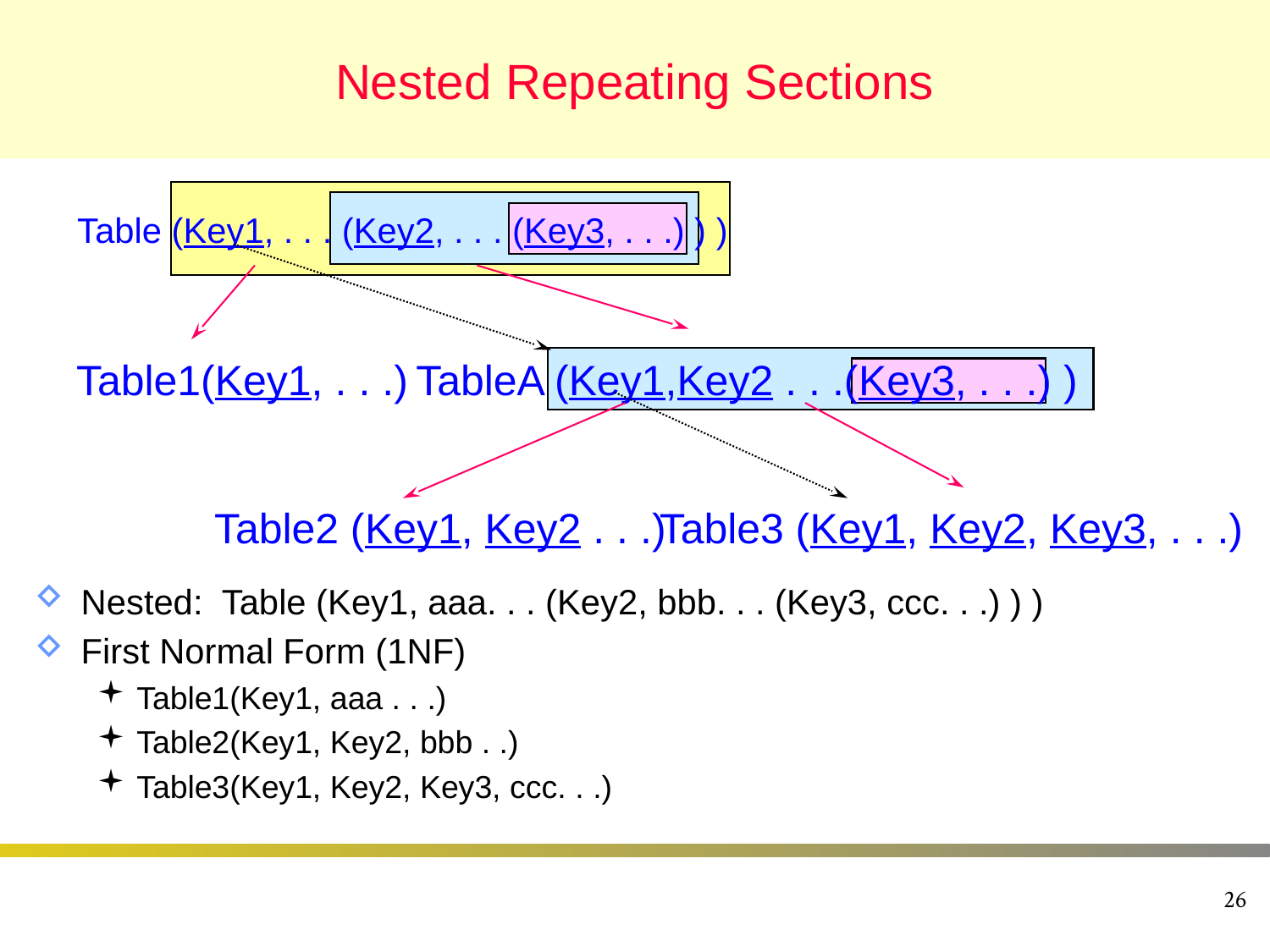

# Nested Repeating Sections

Table (Key1, . . . (Key2, . . . (Key3, . . .) ) )

Table1(Key1, . . .)
TableA (Key1,Key2 . . .(Key3, . . .) )

Table2 (Key1, Key2 . . .)
Table3 (Key1, Key2, Key3, . . .)
Nested:  Table (Key1, aaa. . . (Key2, bbb. . . (Key3, ccc. . .) ) )
First Normal Form (1NF)
Table1(Key1, aaa . . .)
Table2(Key1, Key2, bbb . .)
Table3(Key1, Key2, Key3, ccc. . .)
26